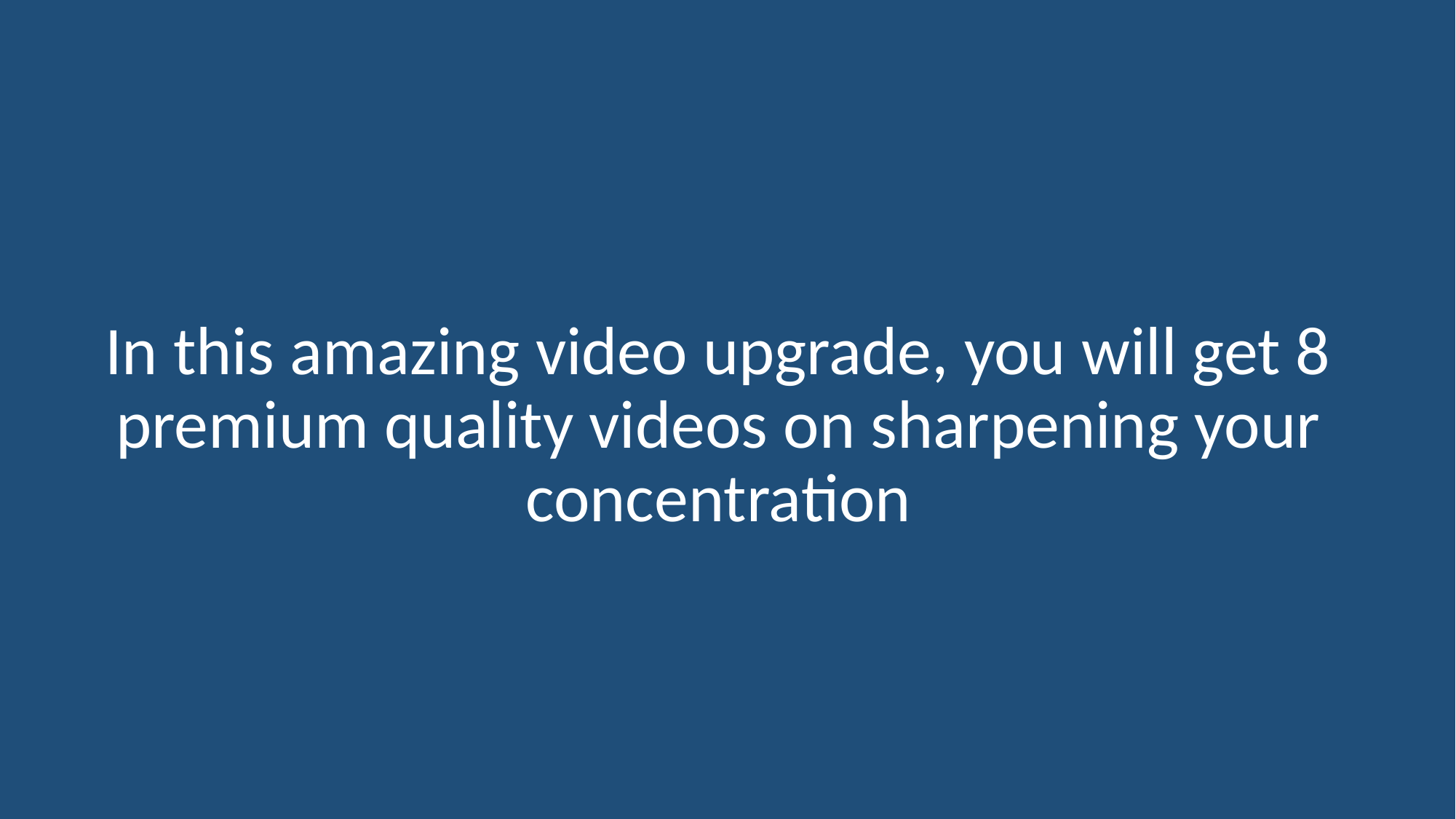

In this amazing video upgrade, you will get 8 premium quality videos on sharpening your concentration